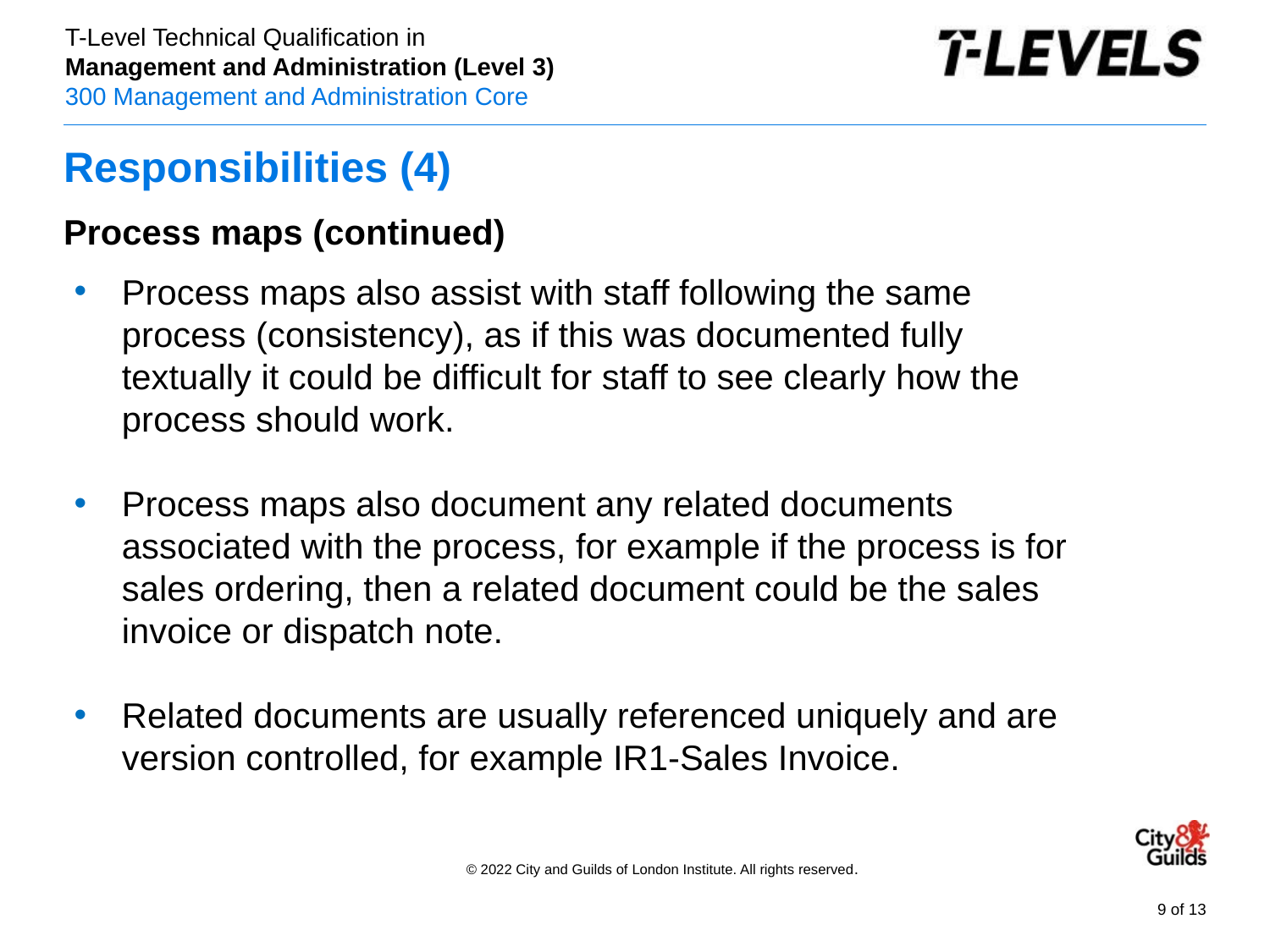

# Responsibilities (4)
Process maps (continued)

Process maps also assist with staff following the same process (consistency), as if this was documented fully textually it could be difficult for staff to see clearly how the process should work.

Process maps also document any related documents associated with the process, for example if the process is for sales ordering, then a related document could be the sales invoice or dispatch note.

Related documents are usually referenced uniquely and are version controlled, for example IR1-Sales Invoice.